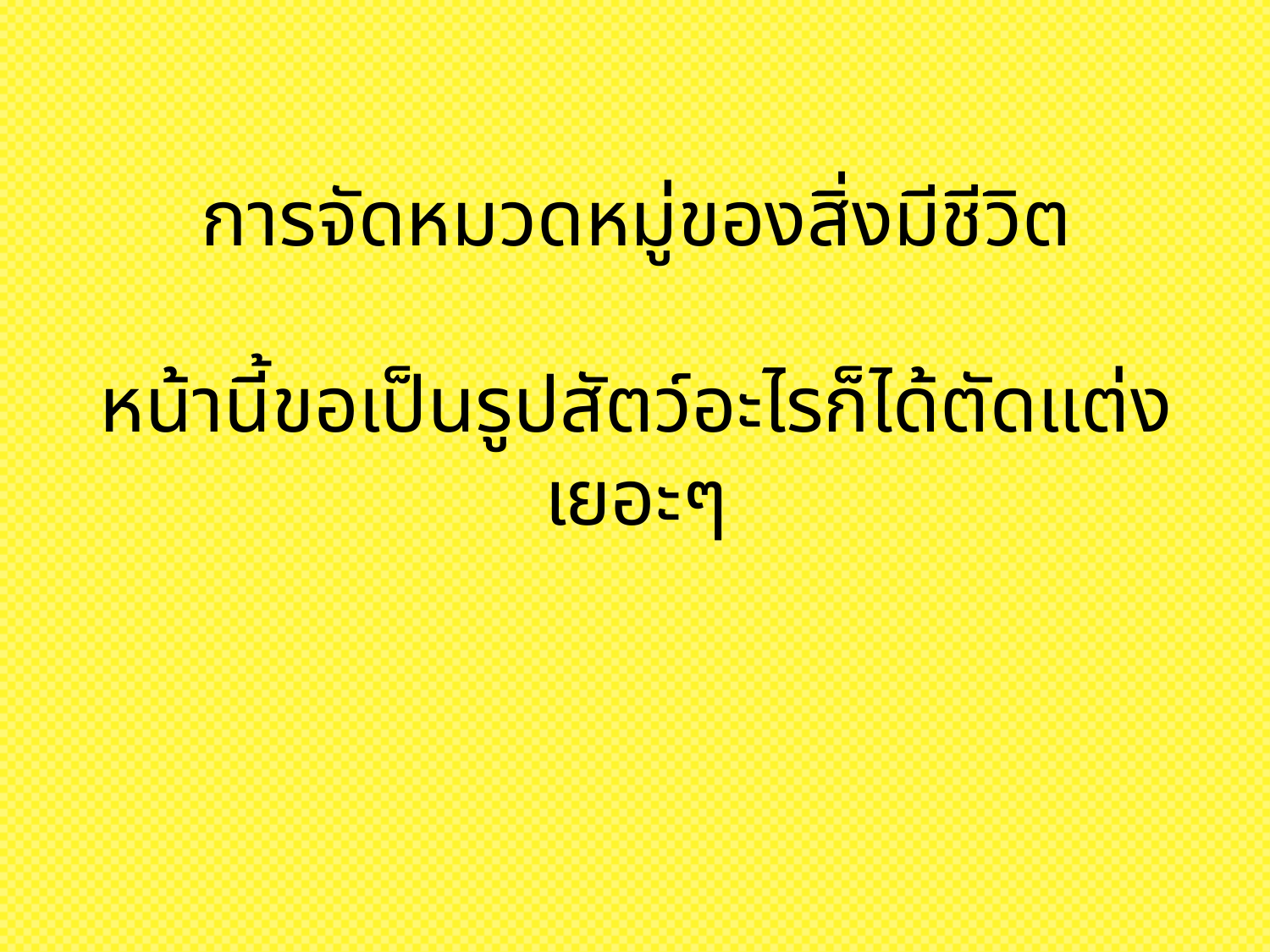

# การจัดหมวดหมู่ของสิ่งมีชีวิต หน้านี้ขอเป็นรูปสัตว์อะไรก็ได้ตัดแต่งเยอะๆ